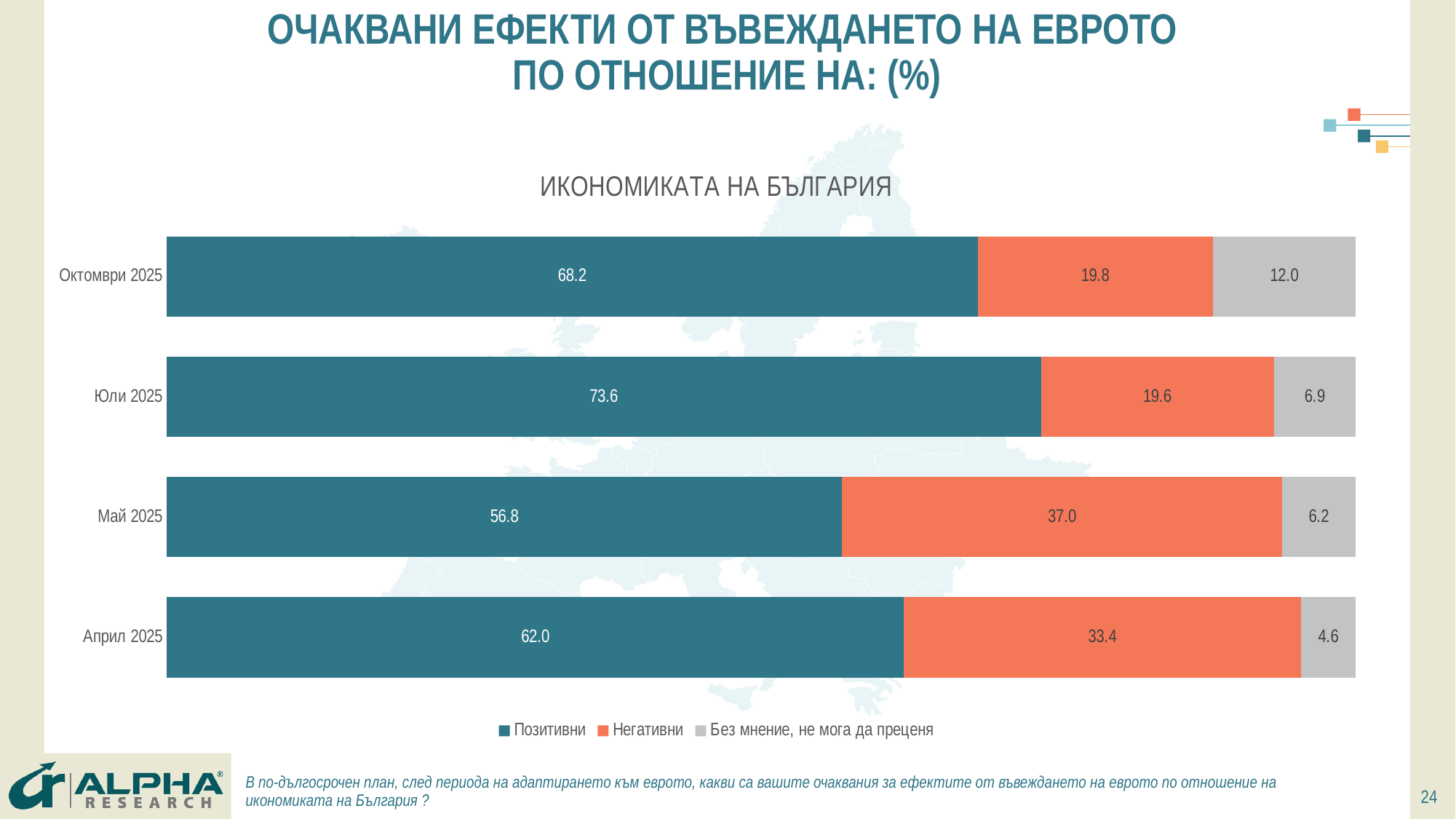

# ОЧАКВАНИ ЕФЕКТИ ОТ ВЪВЕЖДАНЕТО НА ЕВРОТО ПО ОТНОШЕНИЕ НА: (%)

### Chart: ИКОНОМИКАТА НА БЪЛГАРИЯ

| Category | Позитивни | Негативни | Без мнение, не мога да преценя |
|---|---|---|---|
| Април 2025 | 62.0 | 33.4 | 4.6 |
| Май 2025 | 56.8 | 37.0 | 6.2 |
| Юли 2025 | 73.6 | 19.6 | 6.9 |
| Октомври 2025 | 68.2 | 19.8 | 12.0 |
В по-дългосрочен план, след периода на адаптирането към еврото, какви са вашите очаквания за ефектите от въвеждането на еврото по отношение на икономиката на България ?
24